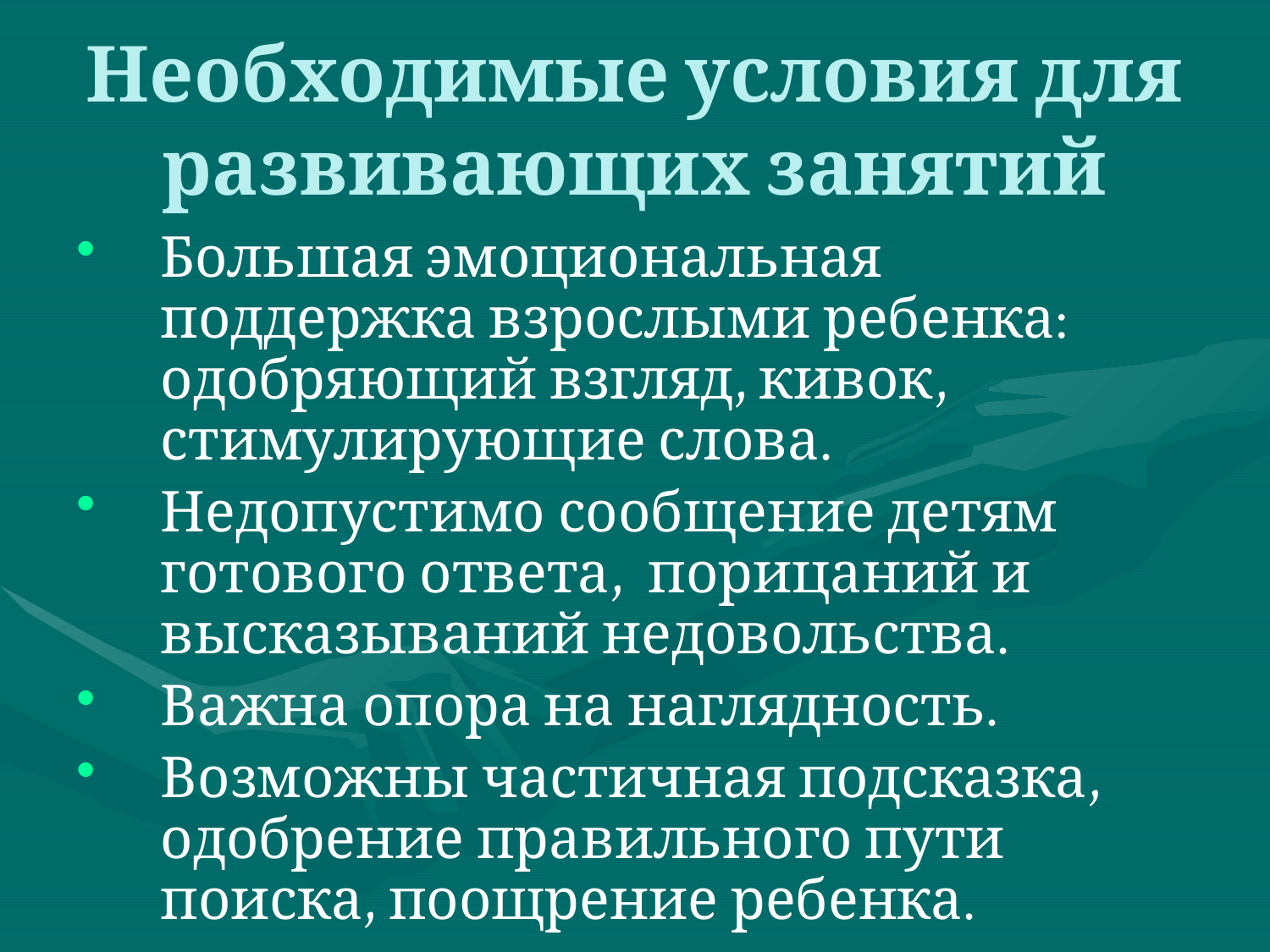

# Необходимые условия для развивающих занятий
Большая эмоциональная поддержка взрослыми ребенка: одобряющий взгляд, кивок, стимулирующие слова.
Недопустимо сообщение детям готового ответа,  порицаний и высказываний недовольства.
Важна опора на наглядность.
Возможны частичная подсказка, одобрение правильного пути поиска, поощрение ребенка.